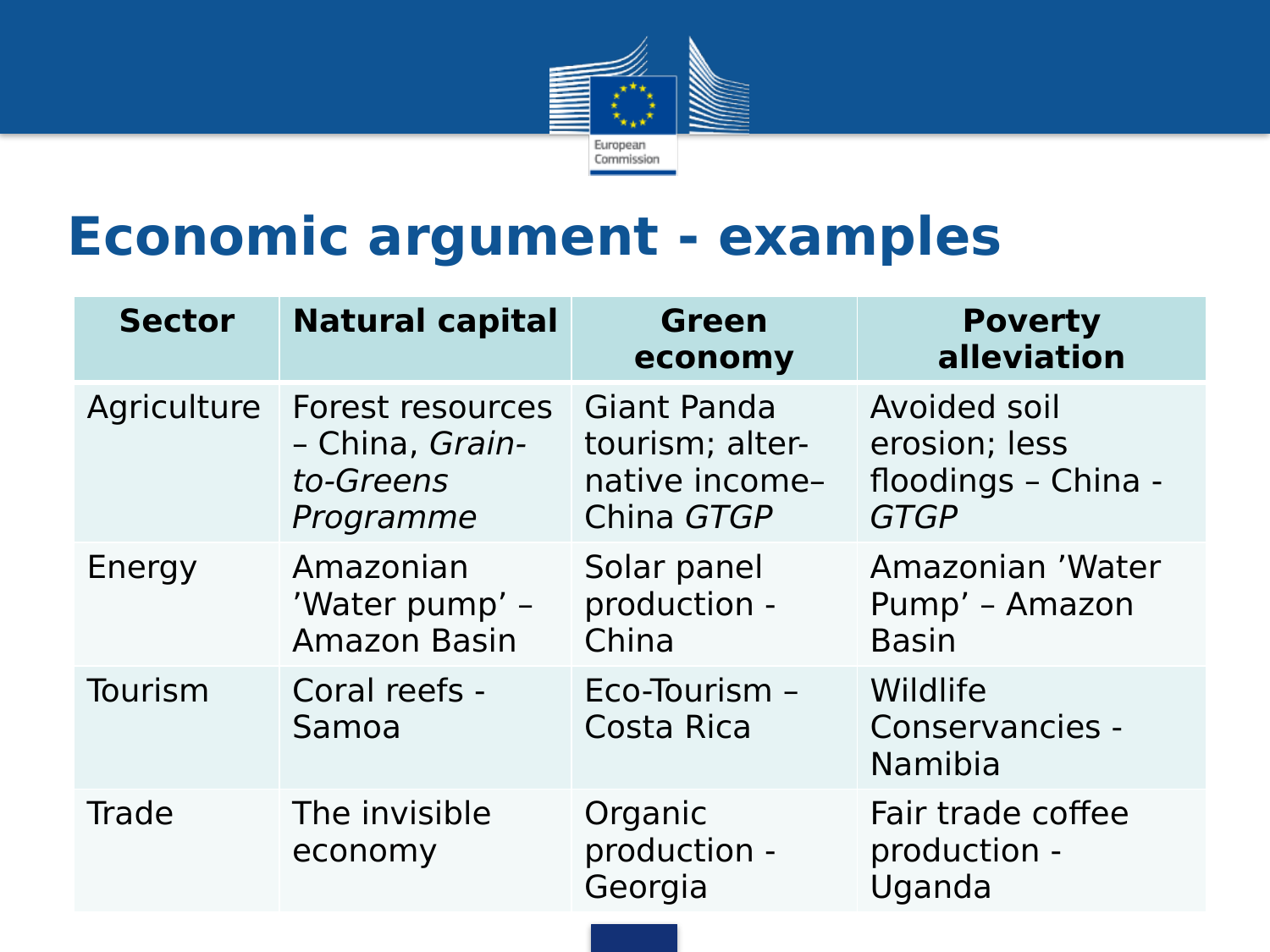

# Economic argument - examples
| Sector | Natural capital | Green economy | Poverty alleviation |
| --- | --- | --- | --- |
| Agriculture | Forest resources – China, Grain-to-Greens Programme | Giant Panda tourism; alter-native income– China GTGP | Avoided soil erosion; less floodings – China - GTGP |
| Energy | Amazonian ’Water pump’ – Amazon Basin | Solar panel production - China | Amazonian ’Water Pump’ – Amazon Basin |
| Tourism | Coral reefs - Samoa | Eco-Tourism – Costa Rica | Wildlife Conservancies - Namibia |
| Trade | The invisible economy | Organic production - Georgia | Fair trade coffee production - Uganda |
10